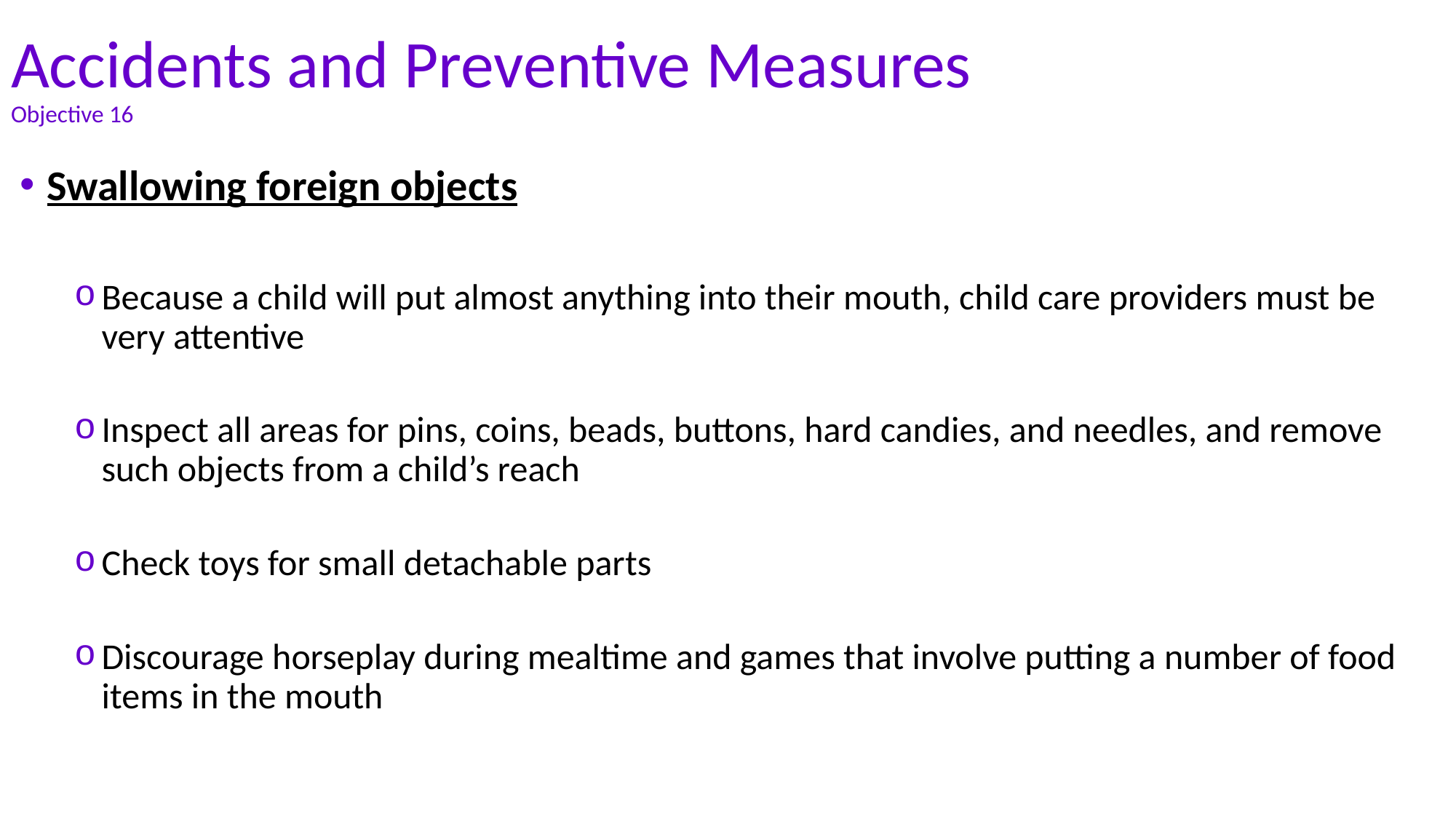

# Accidents and Preventive Measures Objective 16
Swallowing foreign objects

Because a child will put almost anything into their mouth, child care providers must be very attentive

Inspect all areas for pins, coins, beads, buttons, hard candies, and needles, and remove such objects from a child’s reach

Check toys for small detachable parts

Discourage horseplay during mealtime and games that involve putting a number of food items in the mouth